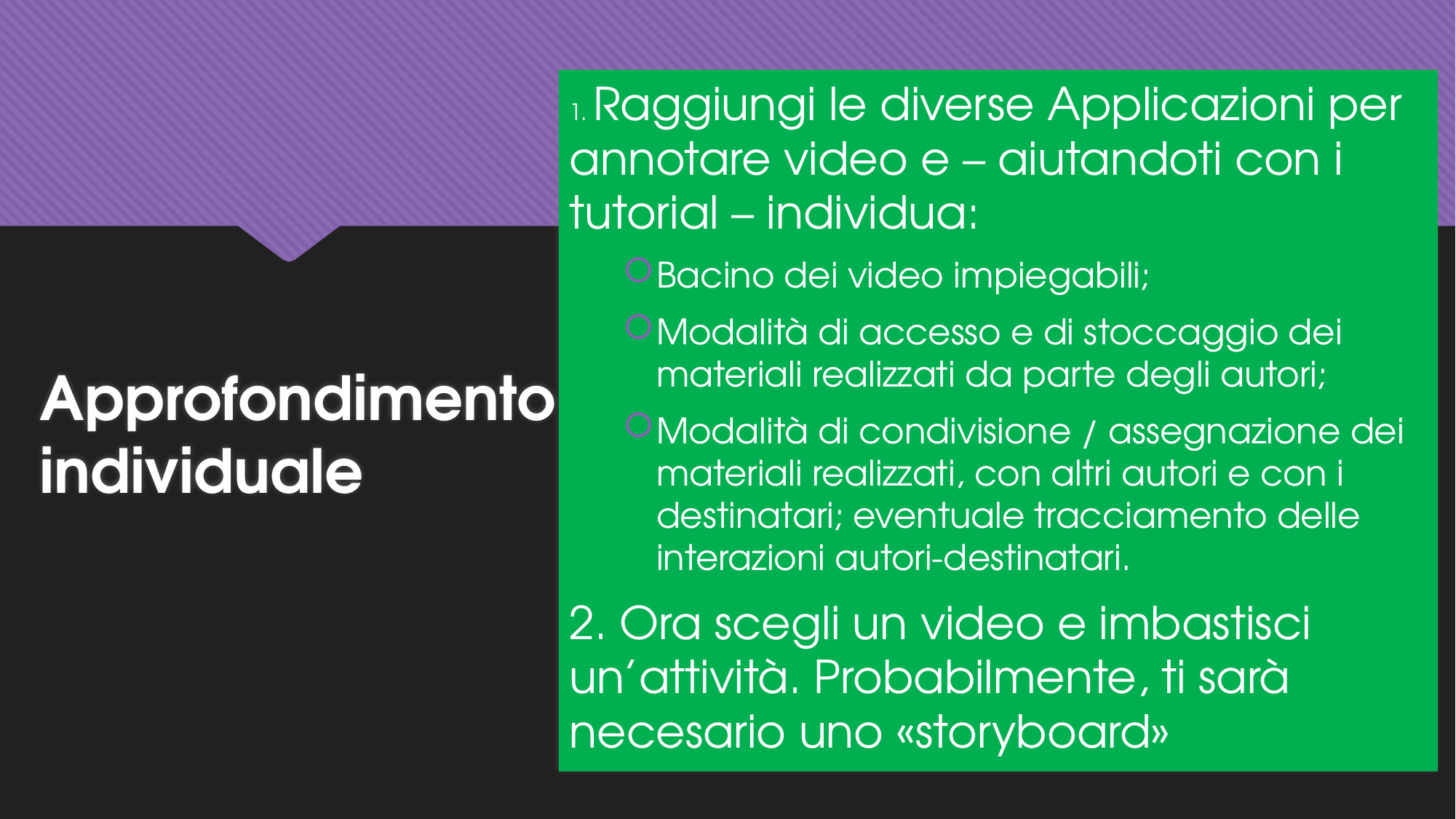

1. Raggiungi le diverse Applicazioni per annotare video e – aiutandoti con i tutorial – individua:
Bacino dei video impiegabili;
Modalità di accesso e di stoccaggio dei materiali realizzati da parte degli autori;
Modalità di condivisione / assegnazione dei materiali realizzati, con altri autori e con i destinatari; eventuale tracciamento delle interazioni autori-destinatari.
2. Ora scegli un video e imbastisci un’attività. Probabilmente, ti sarà necesario uno «storyboard»

# Approfondimento individuale